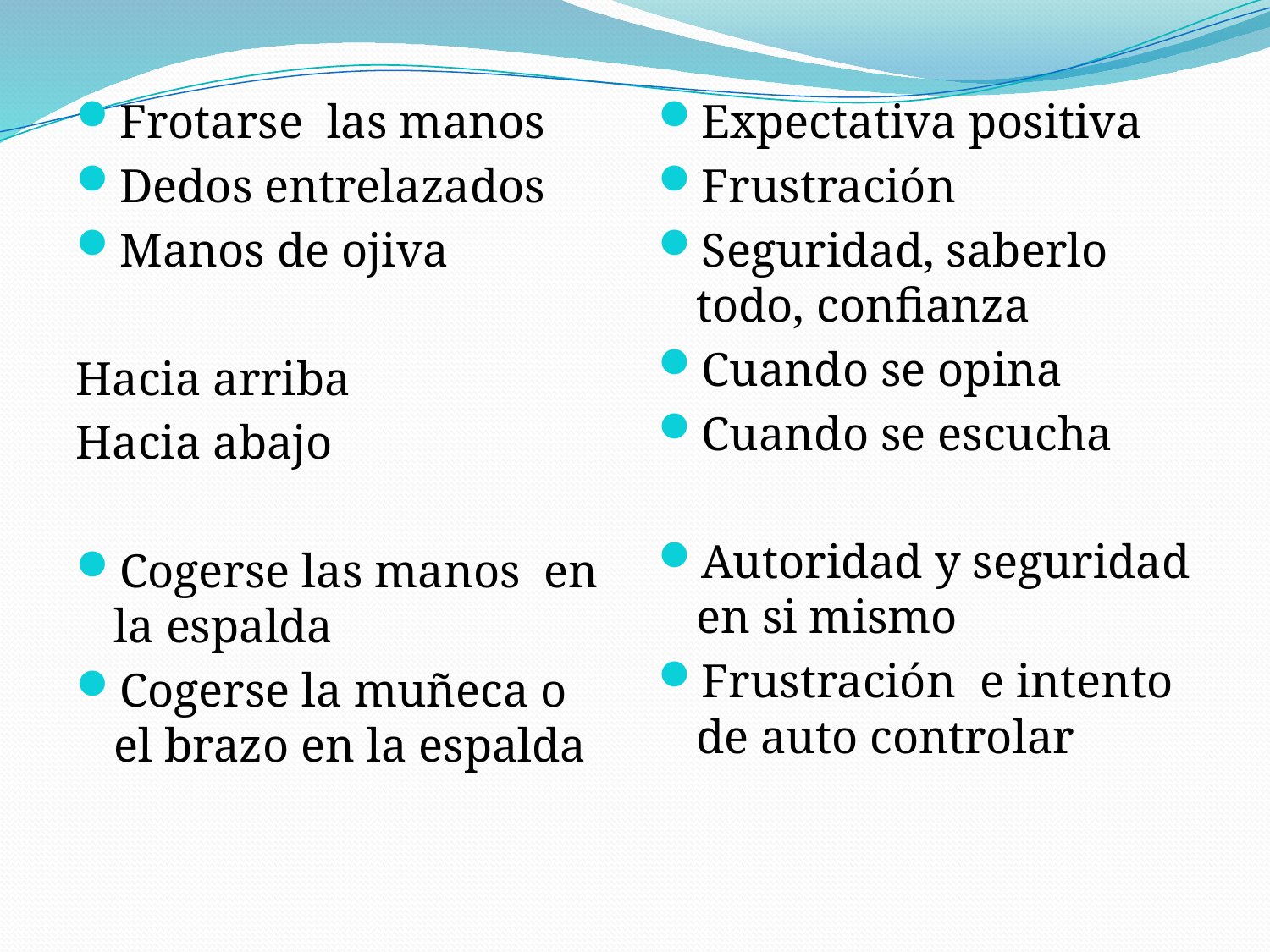

Frotarse  las manos
Dedos entrelazados
Manos de ojiva

Hacia arriba
Hacia abajo

Cogerse las manos  en la espalda
Cogerse la muñeca o el brazo en la espalda

Expectativa positiva
Frustración
Seguridad, saberlo todo, confianza
Cuando se opina
Cuando se escucha

Autoridad y seguridad en si mismo
Frustración  e intento de auto controlar